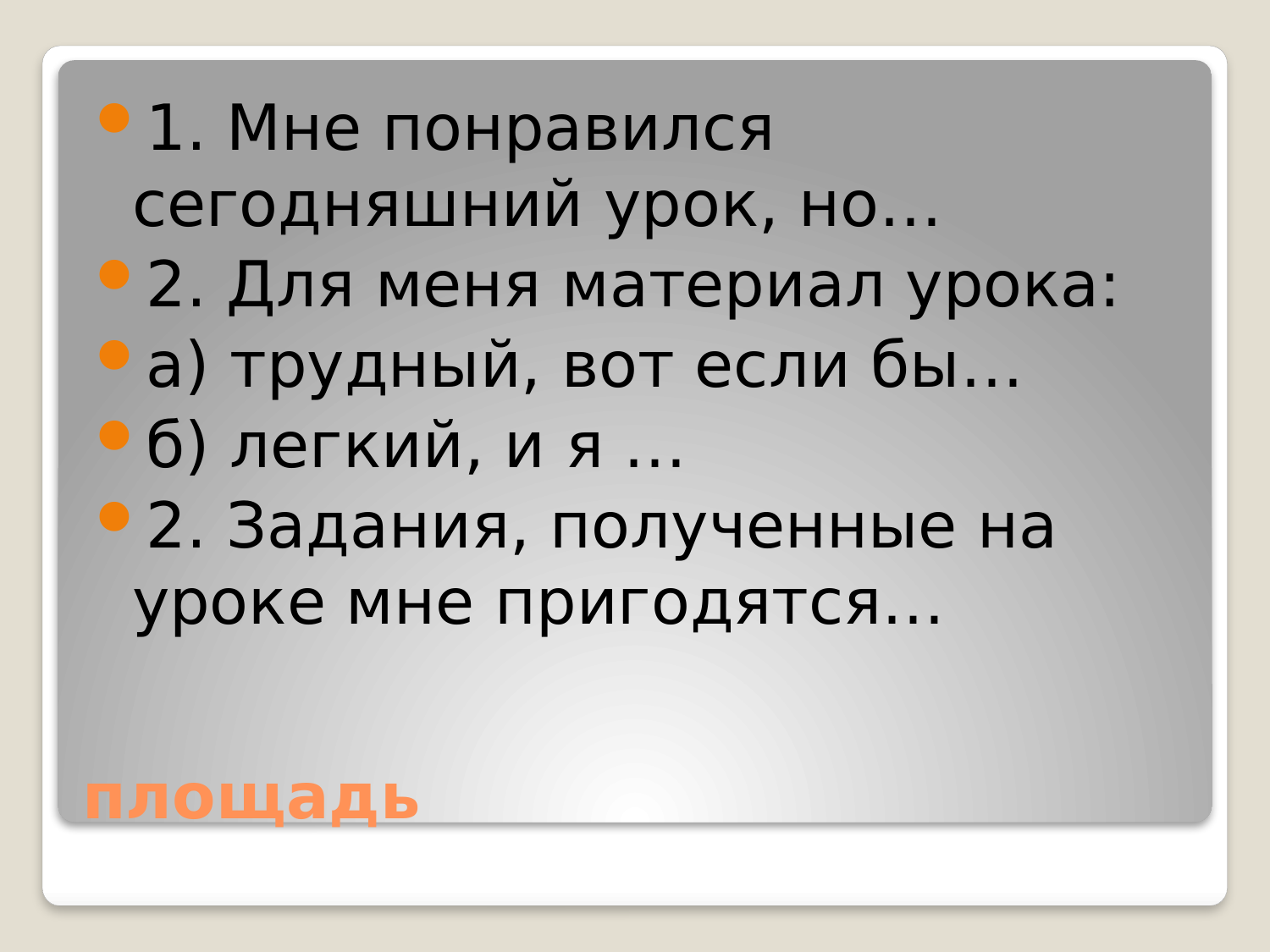

1. Мне понравился сегодняшний урок, но…
2. Для меня материал урока:
а) трудный, вот если бы…
б) легкий, и я …
2. Задания, полученные на уроке мне пригодятся…

# площадь